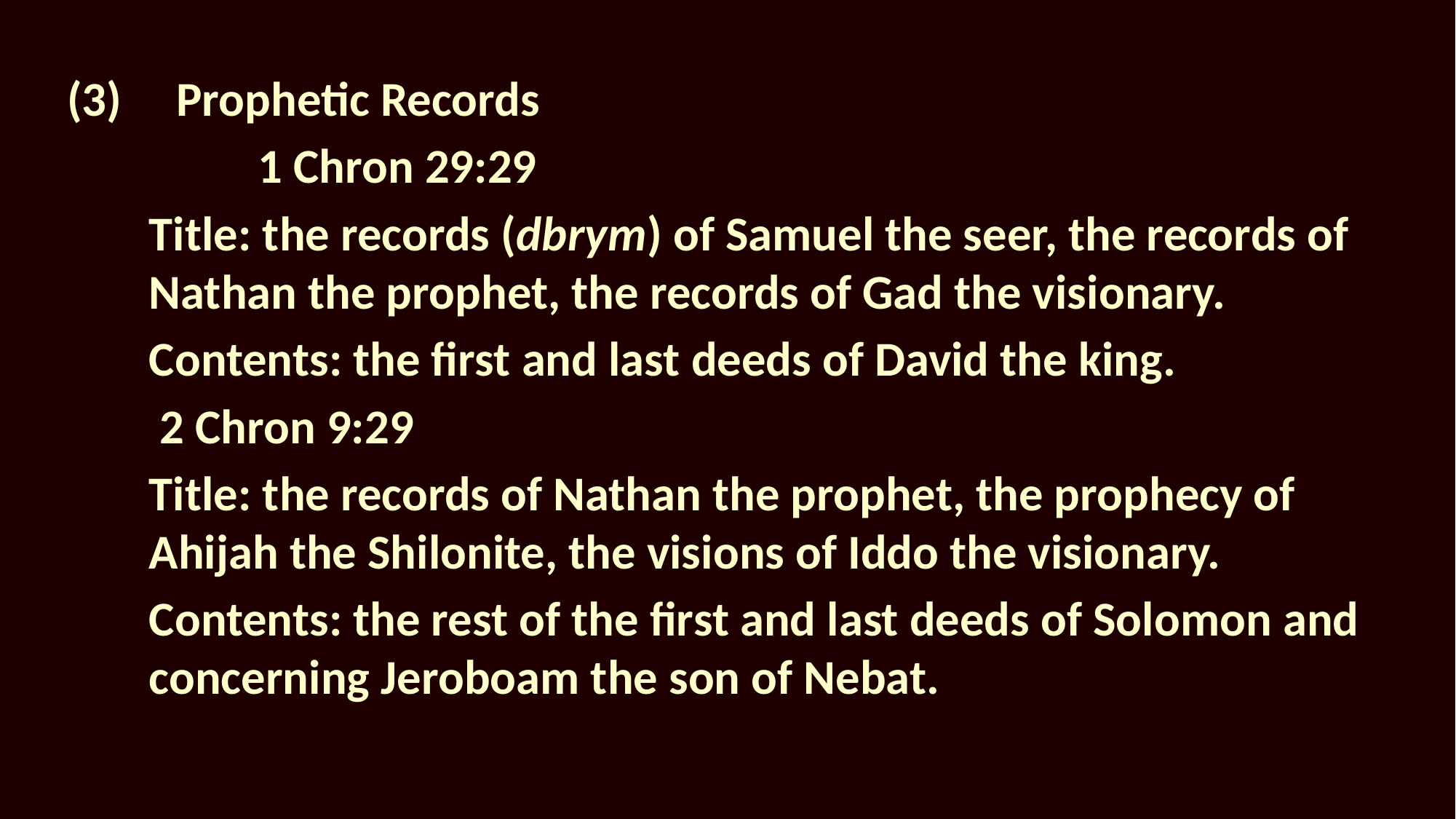

(3)	Prophetic Records
	1 Chron 29:29
Title: the records (dbrym) of Samuel the seer, the records of Nathan the prophet, the records of Gad the visionary.
Contents: the first and last deeds of David the king.
 2 Chron 9:29
Title: the records of Nathan the prophet, the prophecy of Ahijah the Shilonite, the visions of Iddo the visionary.
Contents: the rest of the first and last deeds of Solomon and concerning Jeroboam the son of Nebat.